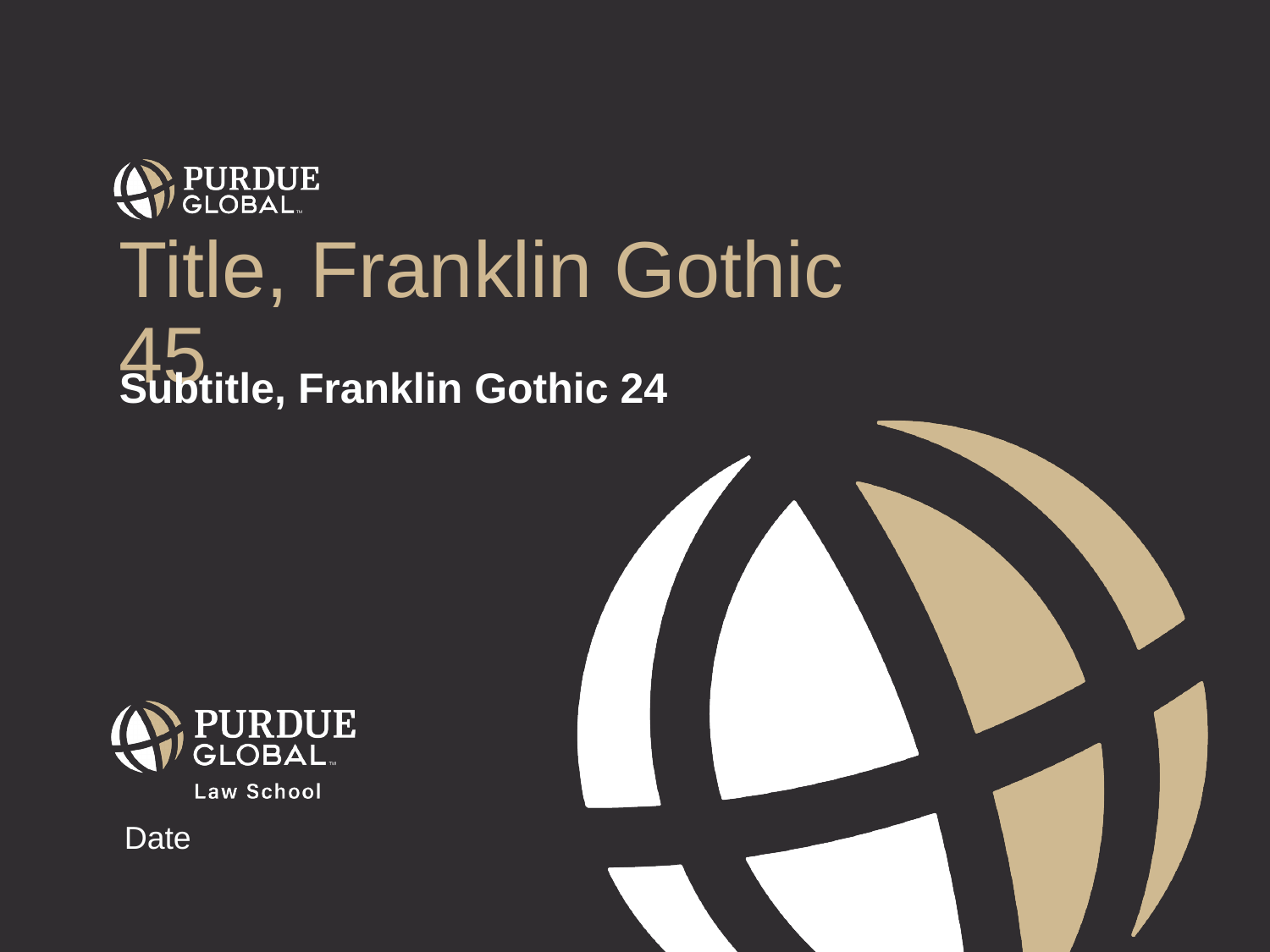

# Title, Franklin Gothic 45
Subtitle, Franklin Gothic 24

Date